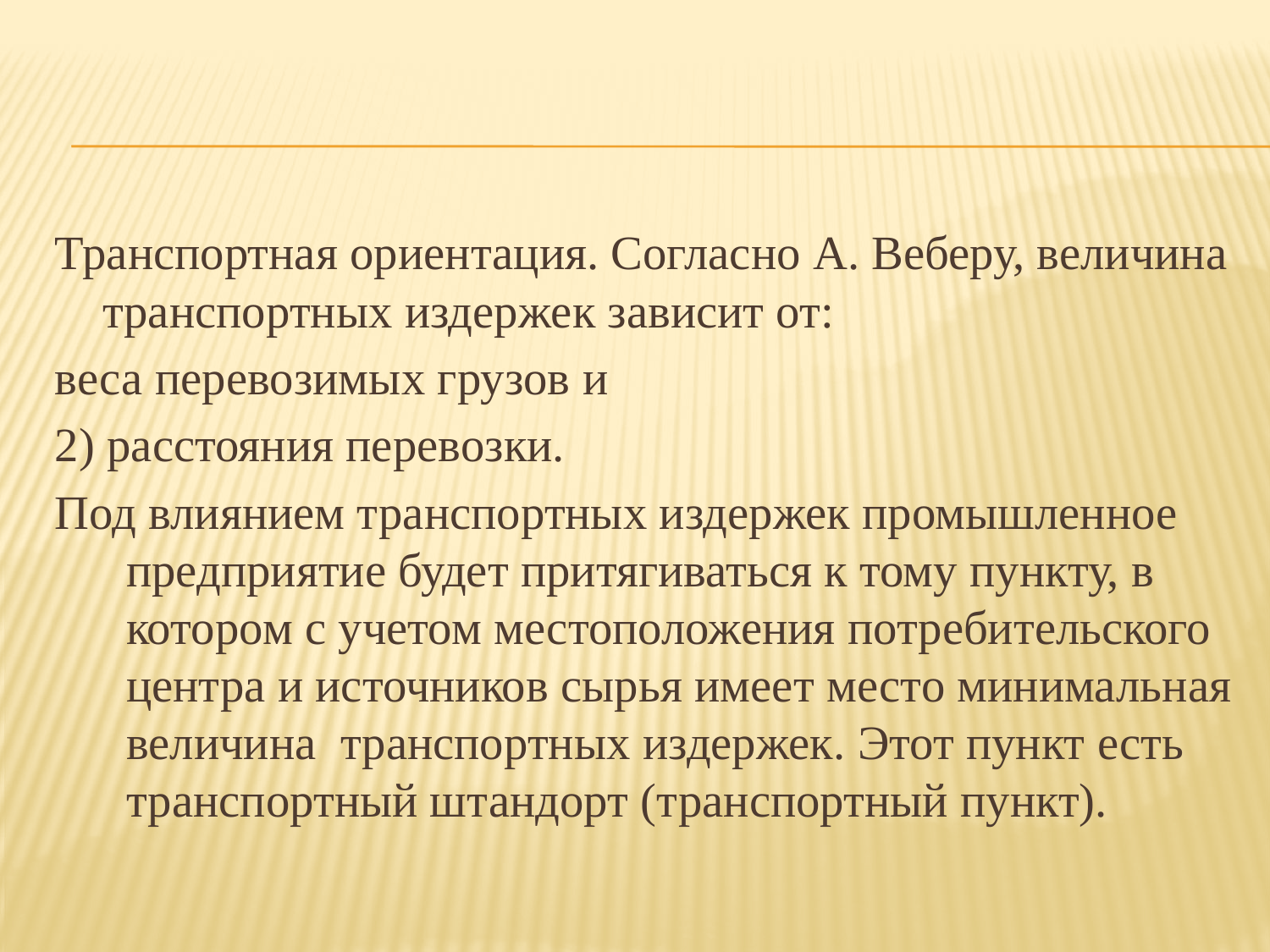

Транспортная ориентация. Согласно А. Веберу, величина транспортных издержек зависит от:
веса перевозимых грузов и
2) расстояния перевозки.
Под влиянием транспортных издержек промышленное предприятие будет притягиваться к тому пункту, в котором с учетом местоположения потребительского центра и источников сырья имеет место минимальная величина  транспортных издержек. Этот пункт есть транспортный штандорт (транспортный пункт).